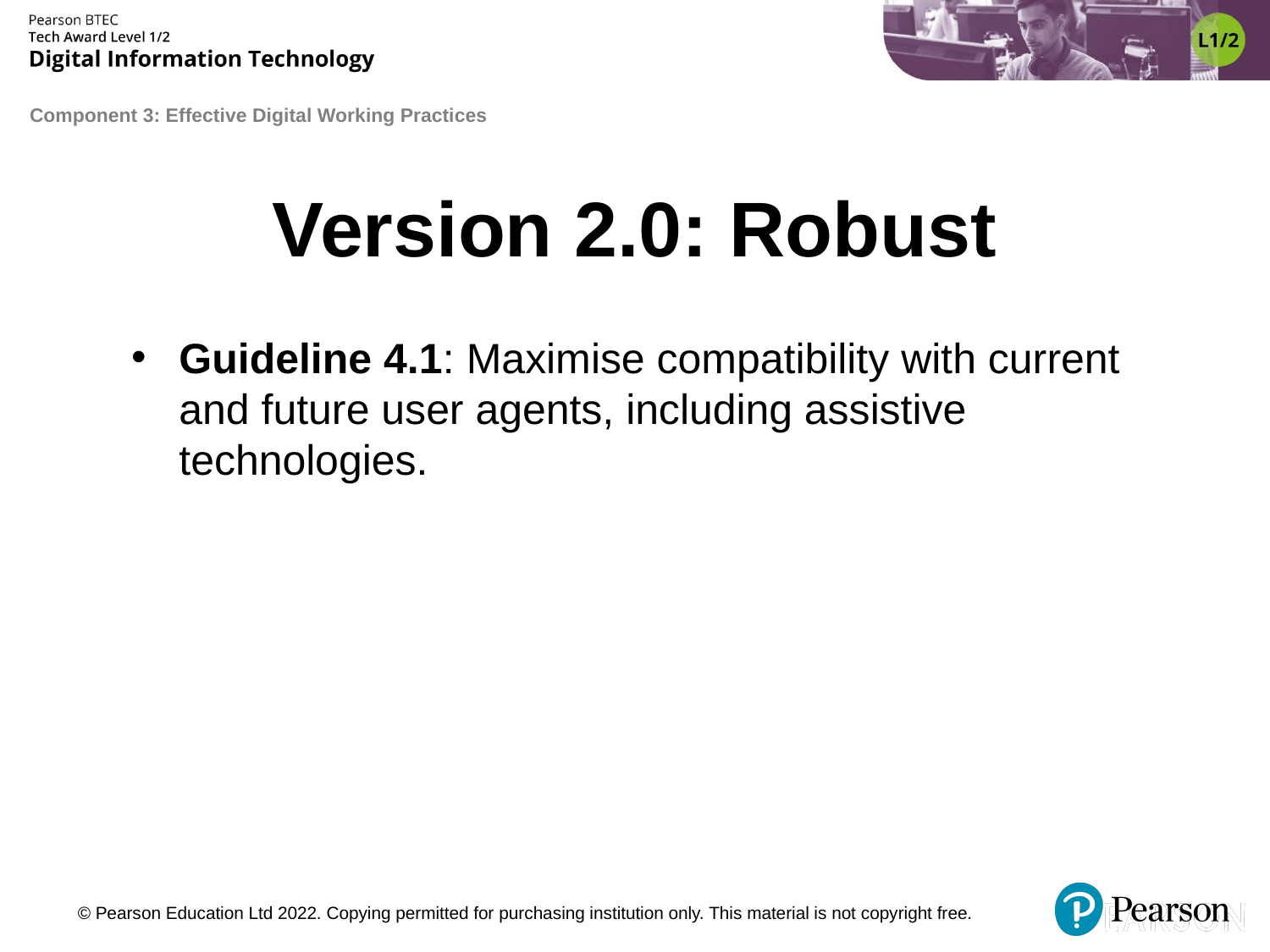

# Version 2.0: Robust
Guideline 4.1: Maximise compatibility with current and future user agents, including assistive technologies.
© Pearson Education Ltd 2022. Copying permitted for purchasing institution only. This material is not copyright free.